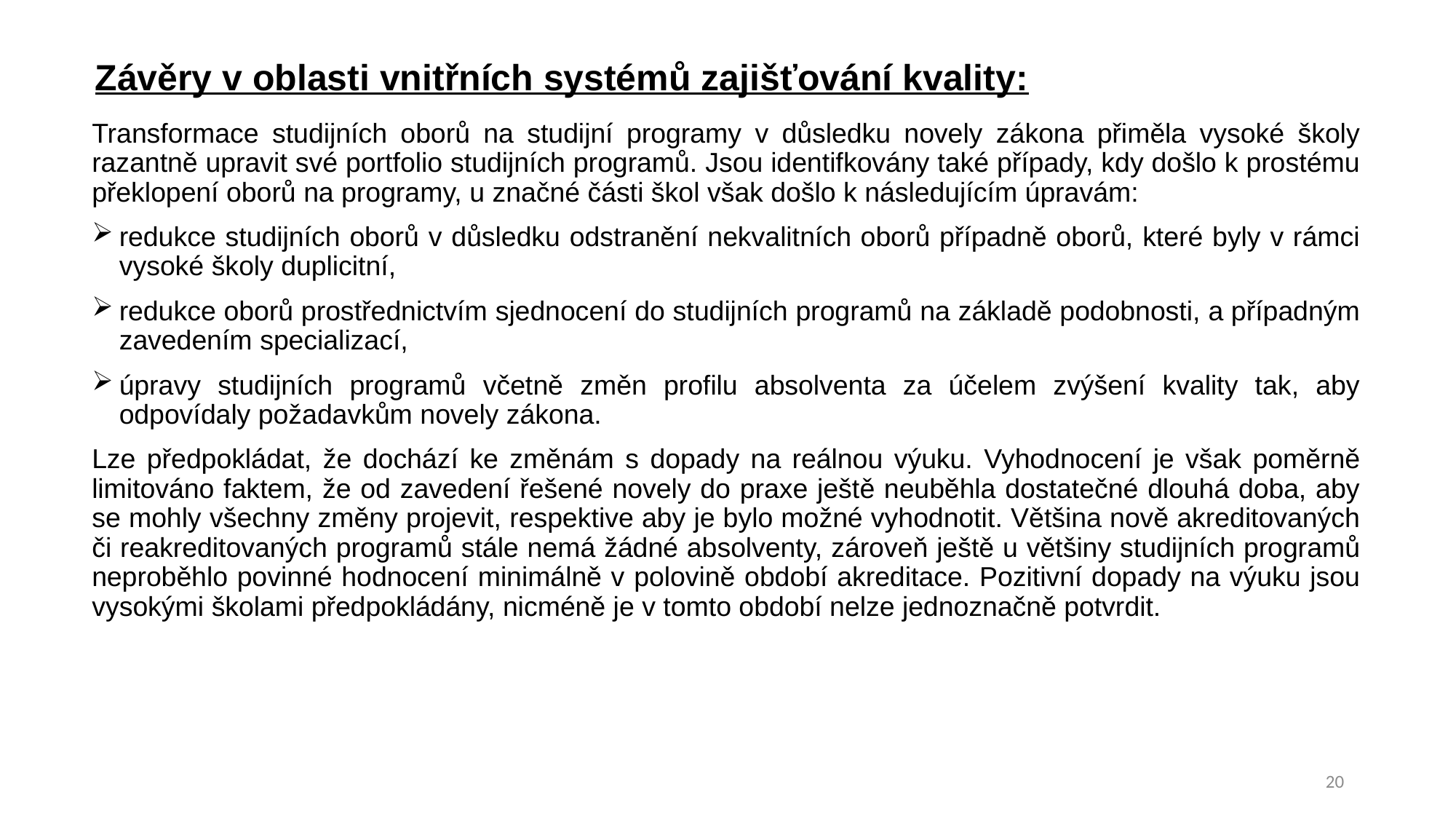

# Závěry v oblasti vnitřních systémů zajišťování kvality:
Transformace studijních oborů na studijní programy v důsledku novely zákona přiměla vysoké školy razantně upravit své portfolio studijních programů. Jsou identifkovány také případy, kdy došlo k prostému překlopení oborů na programy, u značné části škol však došlo k následujícím úpravám:
redukce studijních oborů v důsledku odstranění nekvalitních oborů případně oborů, které byly v rámci vysoké školy duplicitní,
redukce oborů prostřednictvím sjednocení do studijních programů na základě podobnosti, a případným zavedením specializací,
úpravy studijních programů včetně změn profilu absolventa za účelem zvýšení kvality tak, aby odpovídaly požadavkům novely zákona.
Lze předpokládat, že dochází ke změnám s dopady na reálnou výuku. Vyhodnocení je však poměrně limitováno faktem, že od zavedení řešené novely do praxe ještě neuběhla dostatečné dlouhá doba, aby se mohly všechny změny projevit, respektive aby je bylo možné vyhodnotit. Většina nově akreditovaných či reakreditovaných programů stále nemá žádné absolventy, zároveň ještě u většiny studijních programů neproběhlo povinné hodnocení minimálně v polovině období akreditace. Pozitivní dopady na výuku jsou vysokými školami předpokládány, nicméně je v tomto období nelze jednoznačně potvrdit.

20